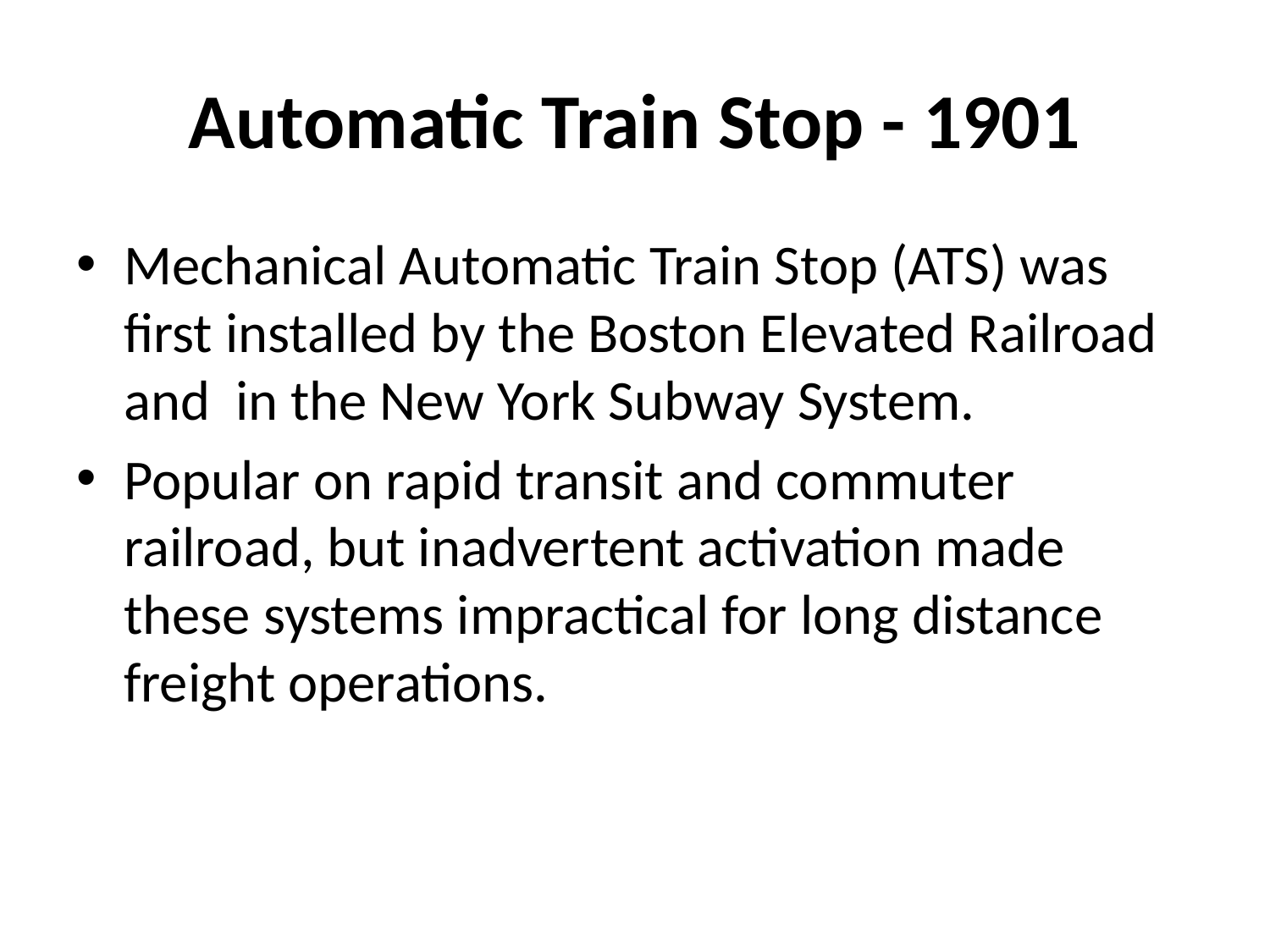

# Automatic Train Stop - 1901
Mechanical Automatic Train Stop (ATS) was first installed by the Boston Elevated Railroad and  in the New York Subway System.
Popular on rapid transit and commuter railroad, but inadvertent activation made these systems impractical for long distance freight operations.